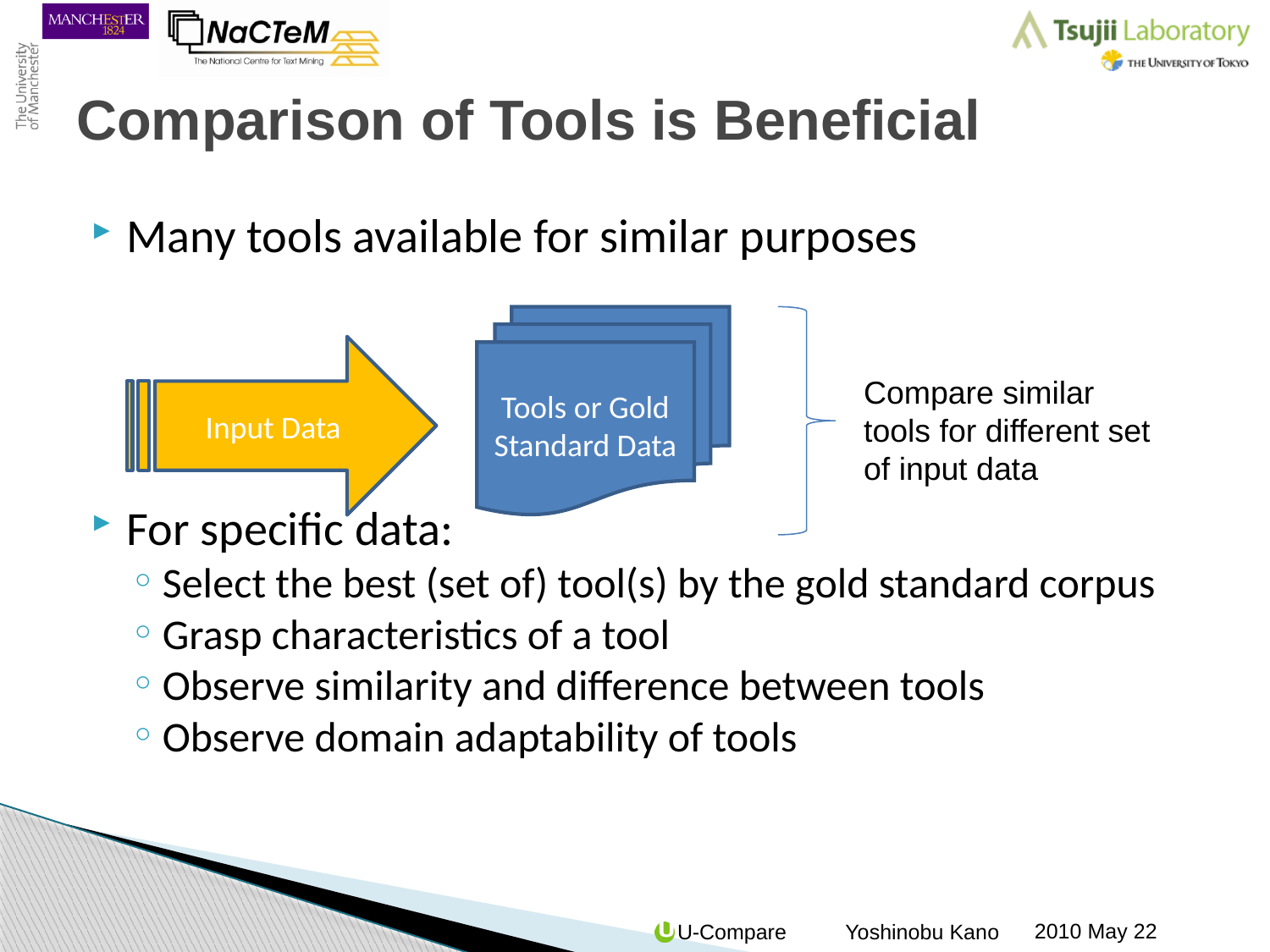

# Comparison of Tools is Beneficial
Many tools available for similar purposes

For specific data:
Select the best (set of) tool(s) by the gold standard corpus
Grasp characteristics of a tool
Observe similarity and difference between tools
Observe domain adaptability of tools

Tools or Gold Standard Data

Input Data
Compare similar tools for different set of input data
2010 May 22
U-Compare          Yoshinobu Kano